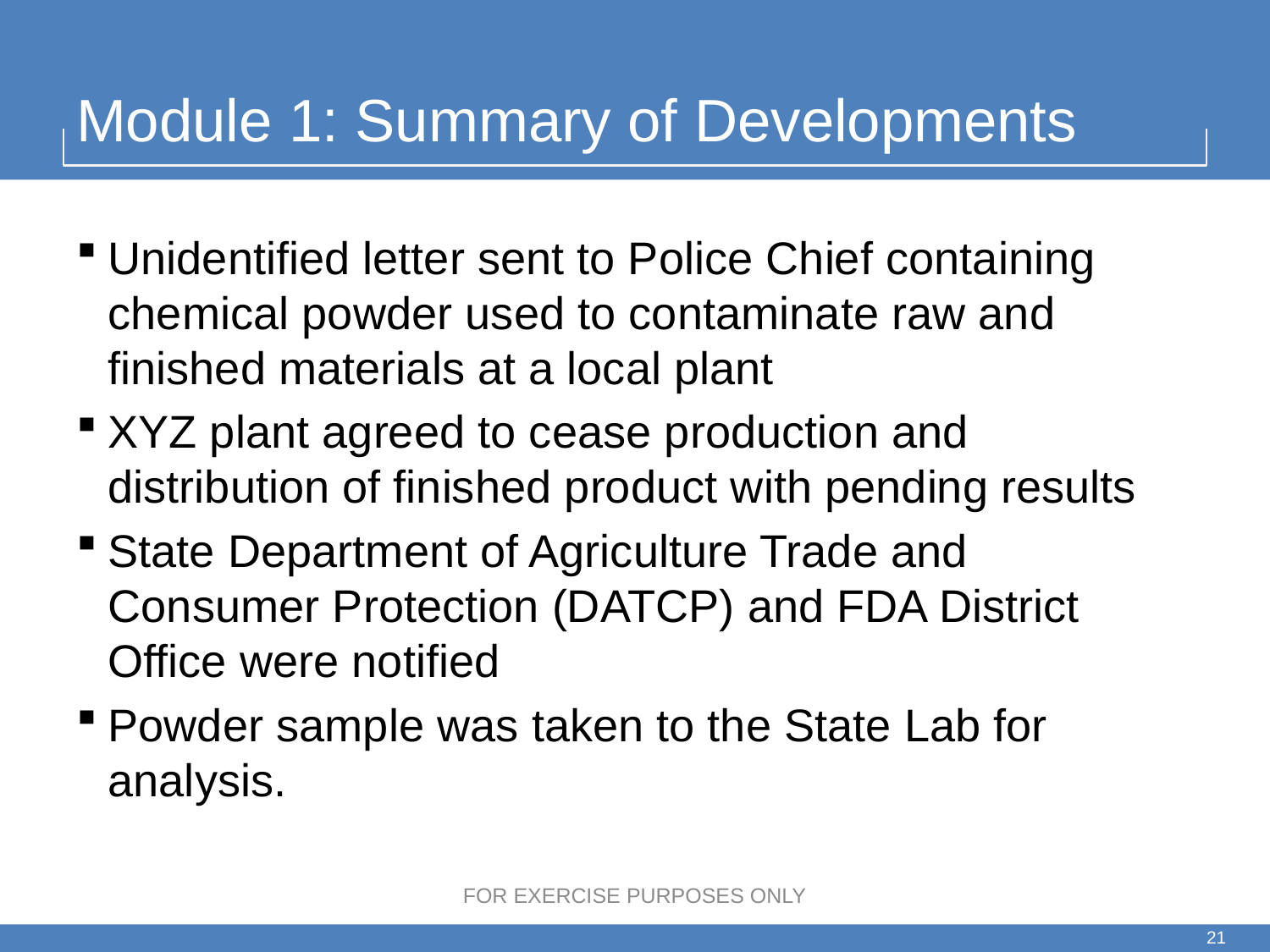

# Module 1: Summary of Developments
Unidentified letter sent to Police Chief containing chemical powder used to contaminate raw and finished materials at a local plant
XYZ plant agreed to cease production and distribution of finished product with pending results
State Department of Agriculture Trade and Consumer Protection (DATCP) and FDA District Office were notified
Powder sample was taken to the State Lab for analysis.

FOR EXERCISE PURPOSES ONLY